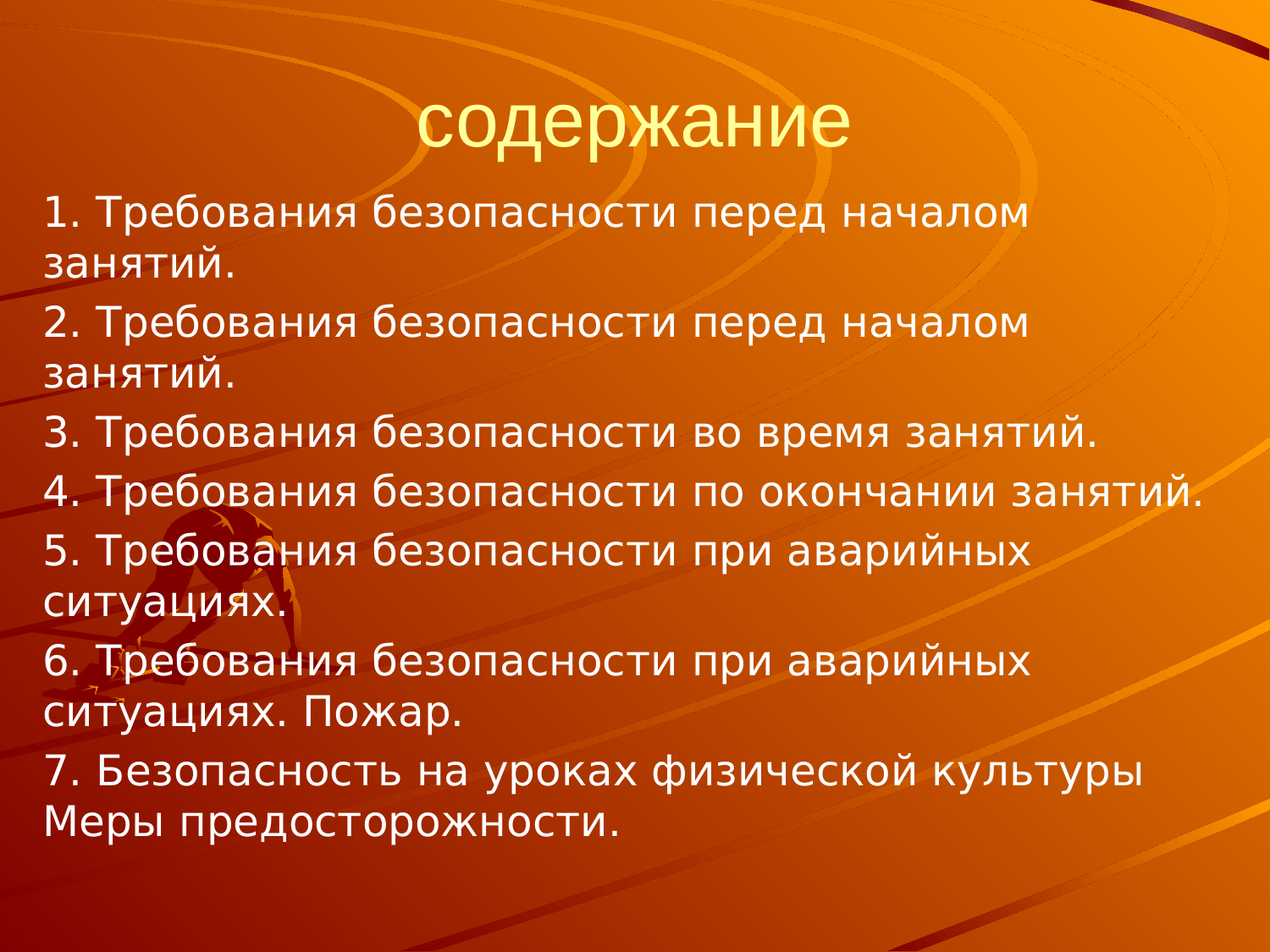

# содержание
1. Требования безопасности перед началом занятий.
2. Требования безопасности перед началом занятий.
3. Требования безопасности во время занятий.
4. Требования безопасности по окончании занятий.
5. Требования безопасности при аварийных ситуациях.
6. Требования безопасности при аварийных ситуациях. Пожар.
7. Безопасность на уроках физической культуры
Меры предосторожности.